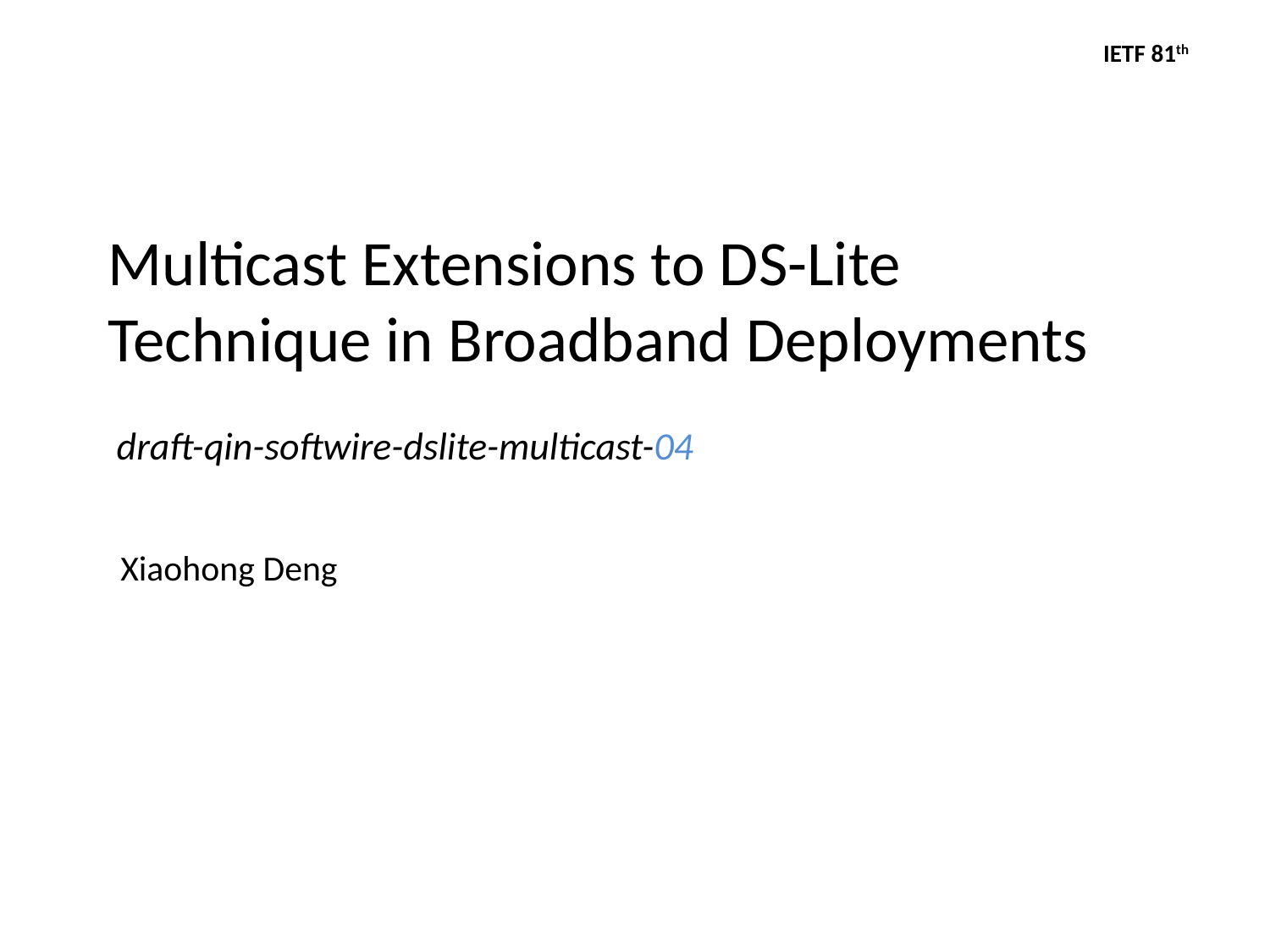

# Multicast Extensions to DS-Lite Technique in Broadband Deployments draft-qin-softwire-dslite-multicast-04
Xiaohong Deng